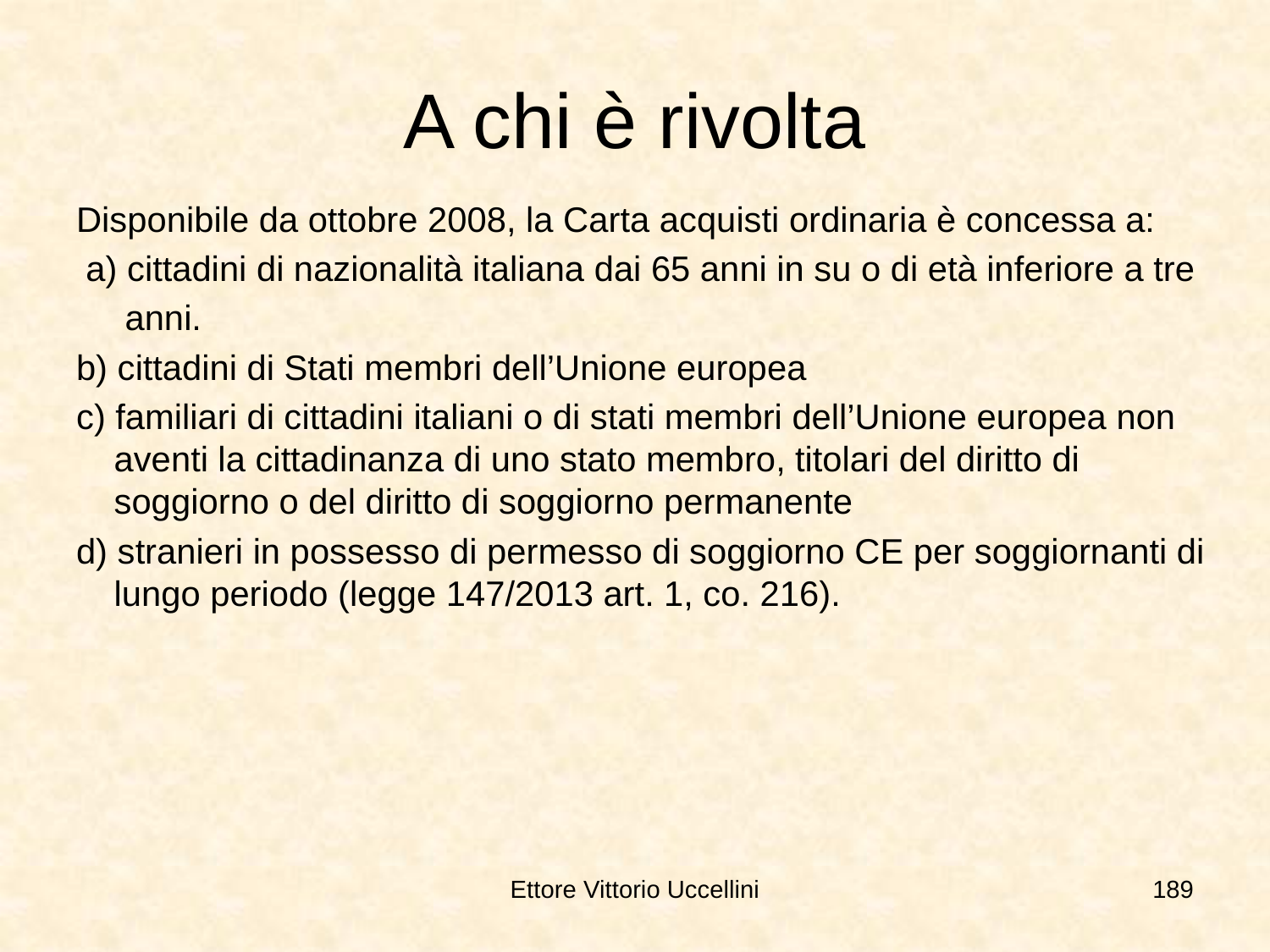

# A chi è rivolta
Disponibile da ottobre 2008, la Carta acquisti ordinaria è concessa a:
 a) cittadini di nazionalità italiana dai 65 anni in su o di età inferiore a tre
     anni.
b) cittadini di Stati membri dell’Unione europea
c) familiari di cittadini italiani o di stati membri dell’Unione europea non aventi la cittadinanza di uno stato membro, titolari del diritto di soggiorno o del diritto di soggiorno permanente
d) stranieri in possesso di permesso di soggiorno CE per soggiornanti di lungo periodo (legge 147/2013 art. 1, co. 216).

Ettore Vittorio Uccellini
189